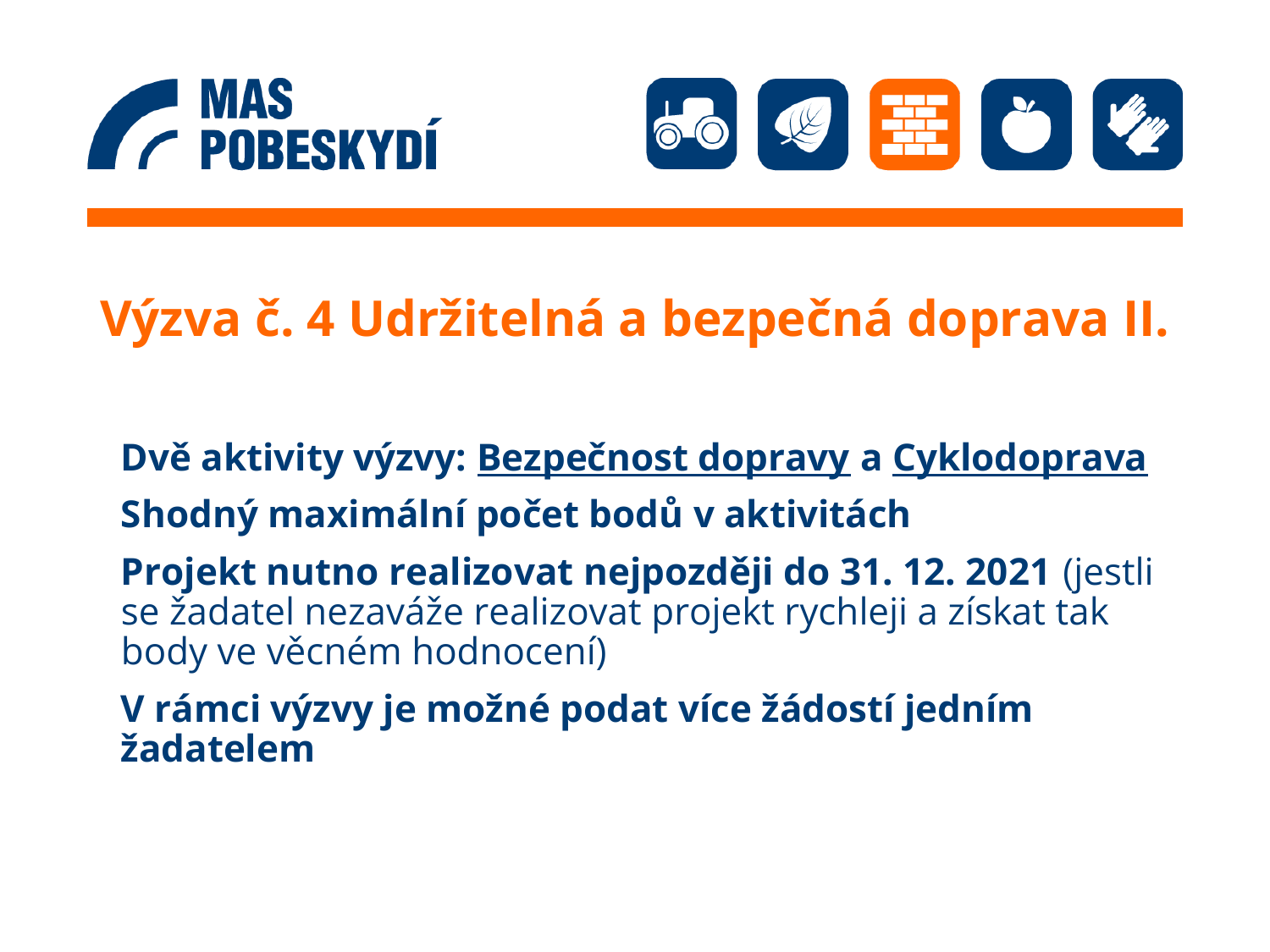

# Výzva č. 4 Udržitelná a bezpečná doprava II.

Dvě aktivity výzvy: Bezpečnost dopravy a Cyklodoprava
Shodný maximální počet bodů v aktivitách
Projekt nutno realizovat nejpozději do 31. 12. 2021 (jestli se žadatel nezaváže realizovat projekt rychleji a získat tak body ve věcném hodnocení)
V rámci výzvy je možné podat více žádostí jedním žadatelem